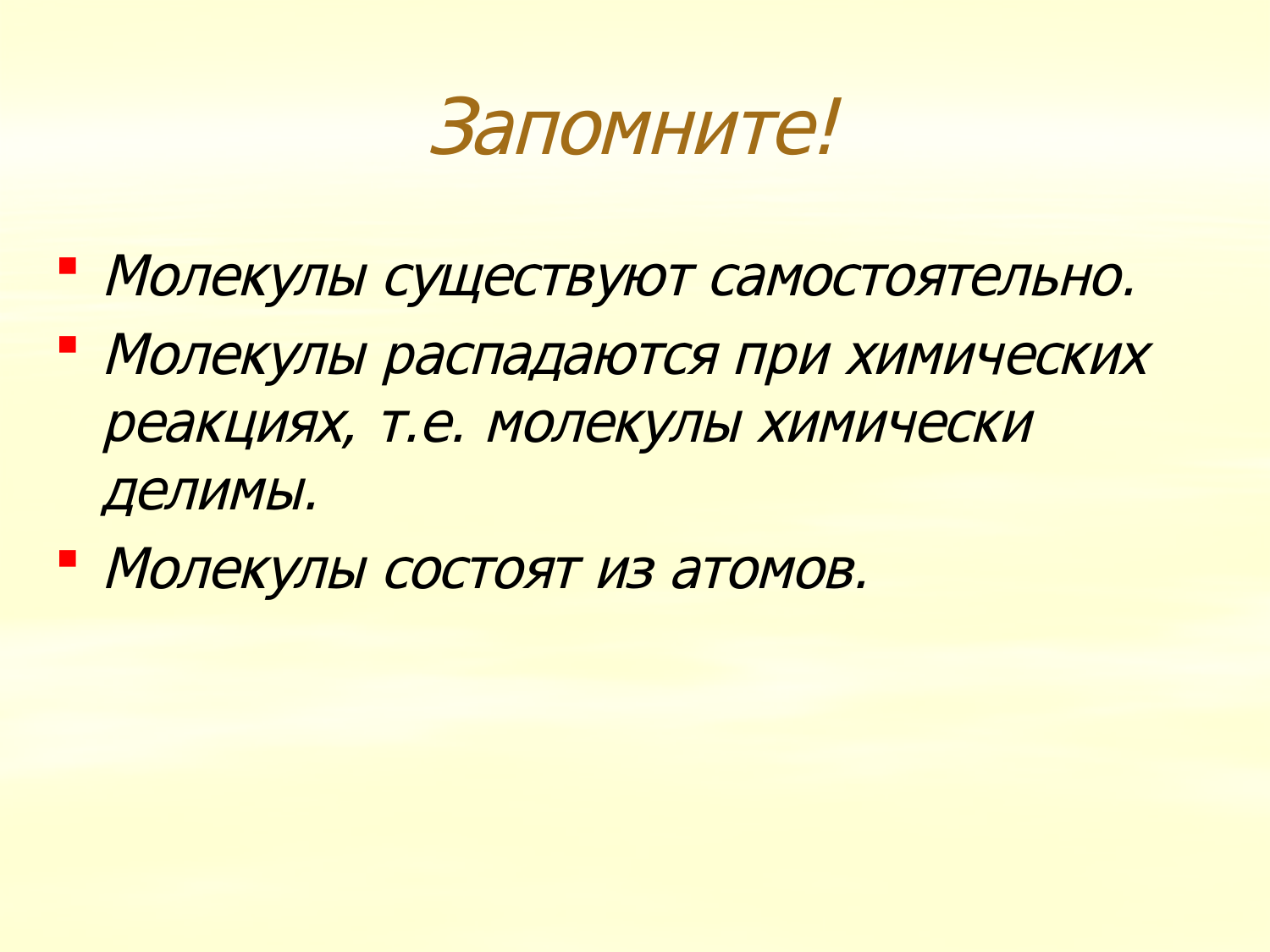

# Запомните!
Молекулы существуют самостоятельно.
Молекулы распадаются при химических реакциях, т.е. молекулы химически делимы.
Молекулы состоят из атомов.